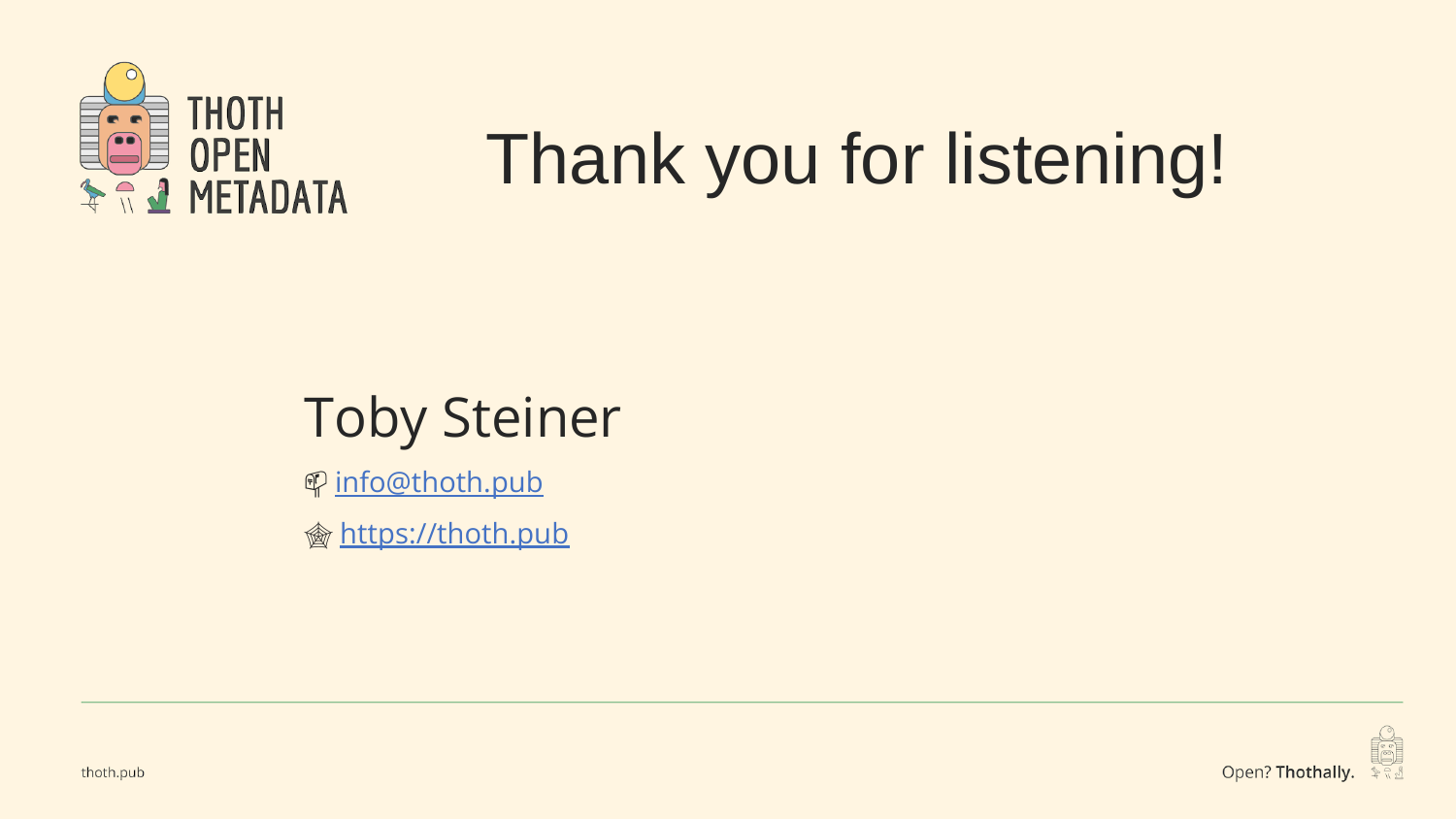

Thank you for listening!
Toby Steiner
📫 info@thoth.pub
🕸 https://thoth.pub